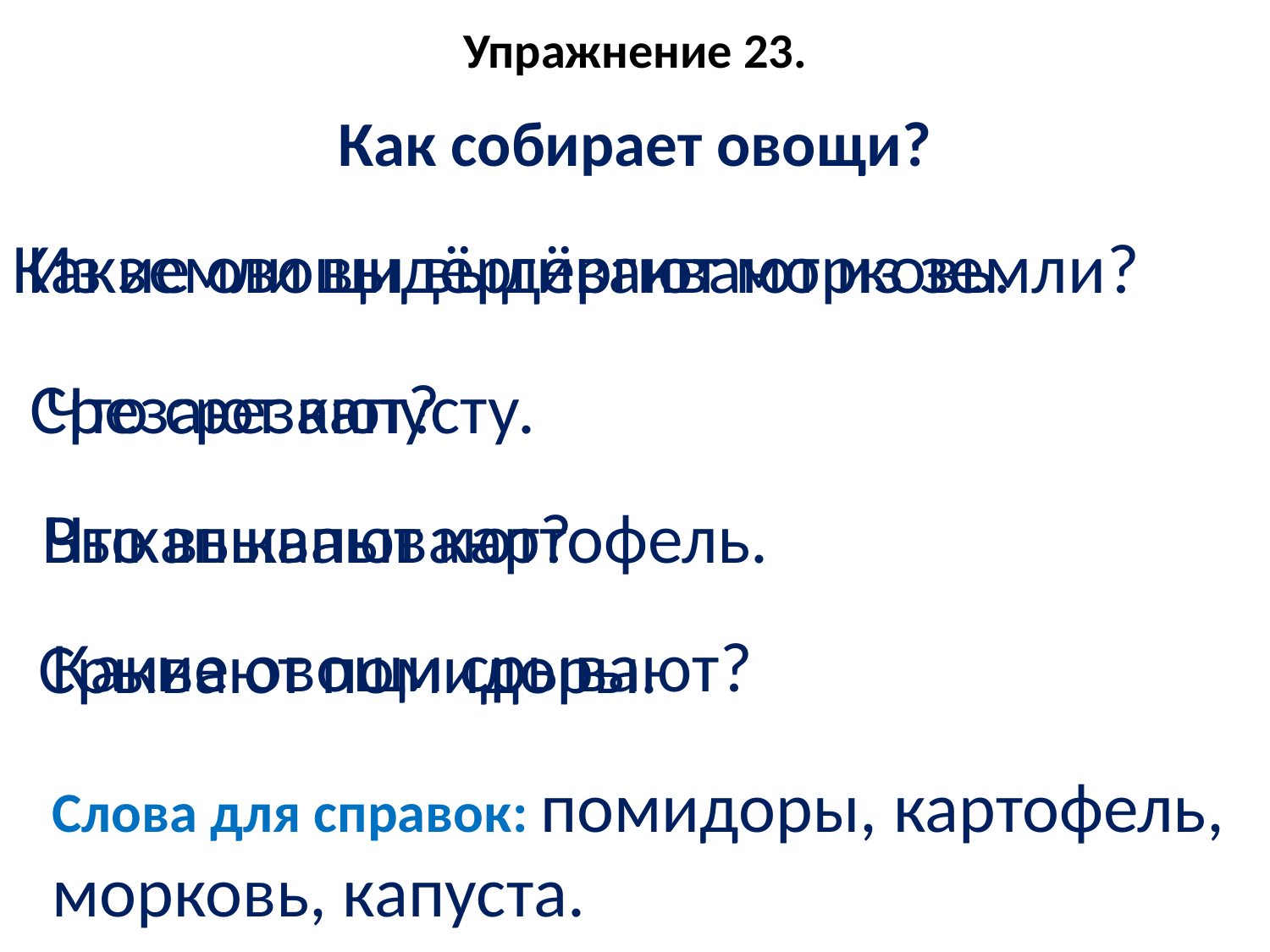

# Упражнение 23.
Как собирает овощи?
Какие овощи выдёргивают из земли?
Из земли выдёргивают морковь.
Срезают капусту.
Что срезают?
Выкапывают картофель.
Что выкапывают?
Какие овощи срывают?
Срывают помидоры.
Слова для справок: помидоры, картофель, морковь, капуста.